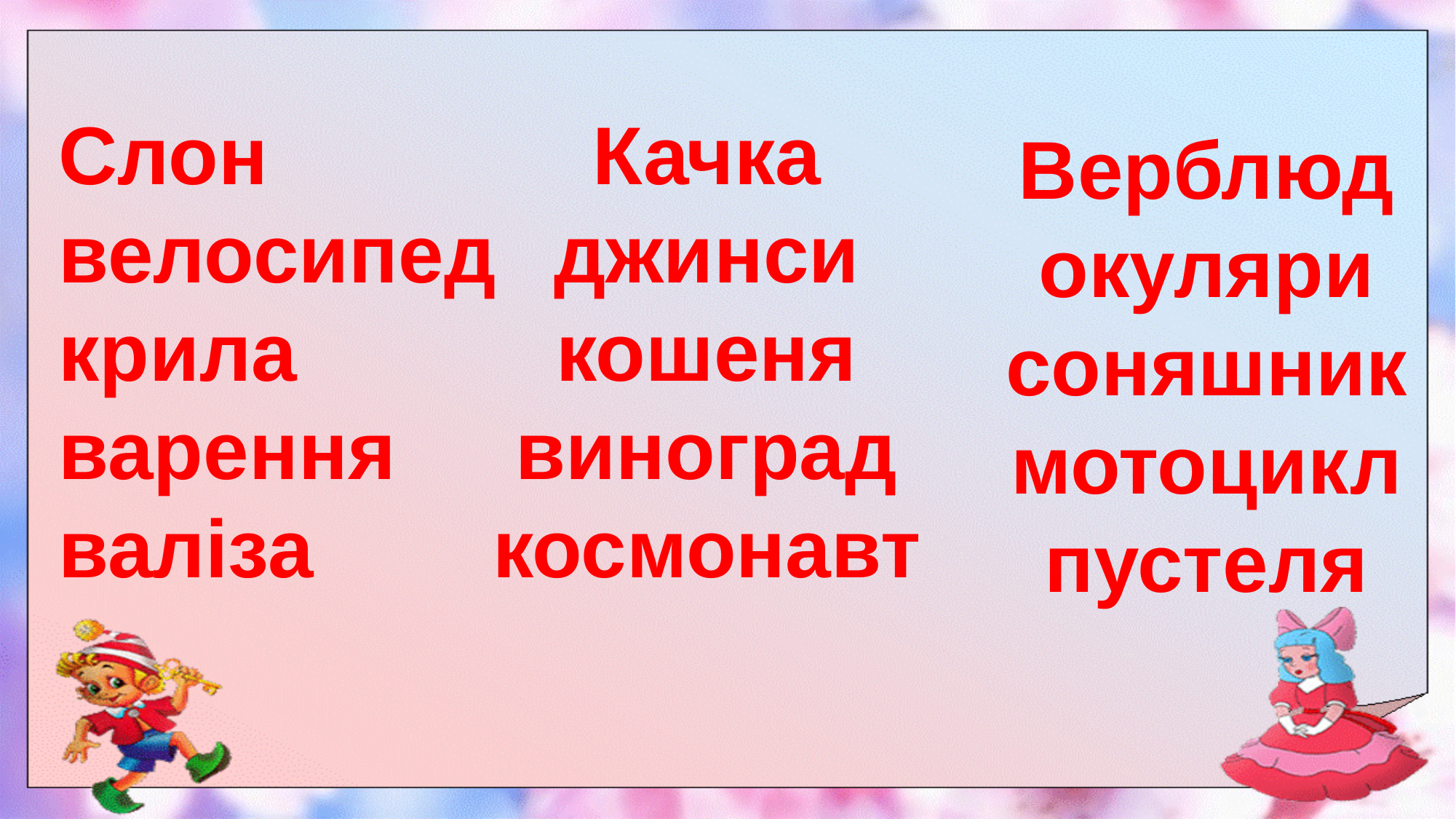

Слон
велосипед
крила
варення
валіза
Качка
джинси
кошеня
виноград
космонавт
Верблюд
окуляри
соняшник
мотоцикл
пустеля